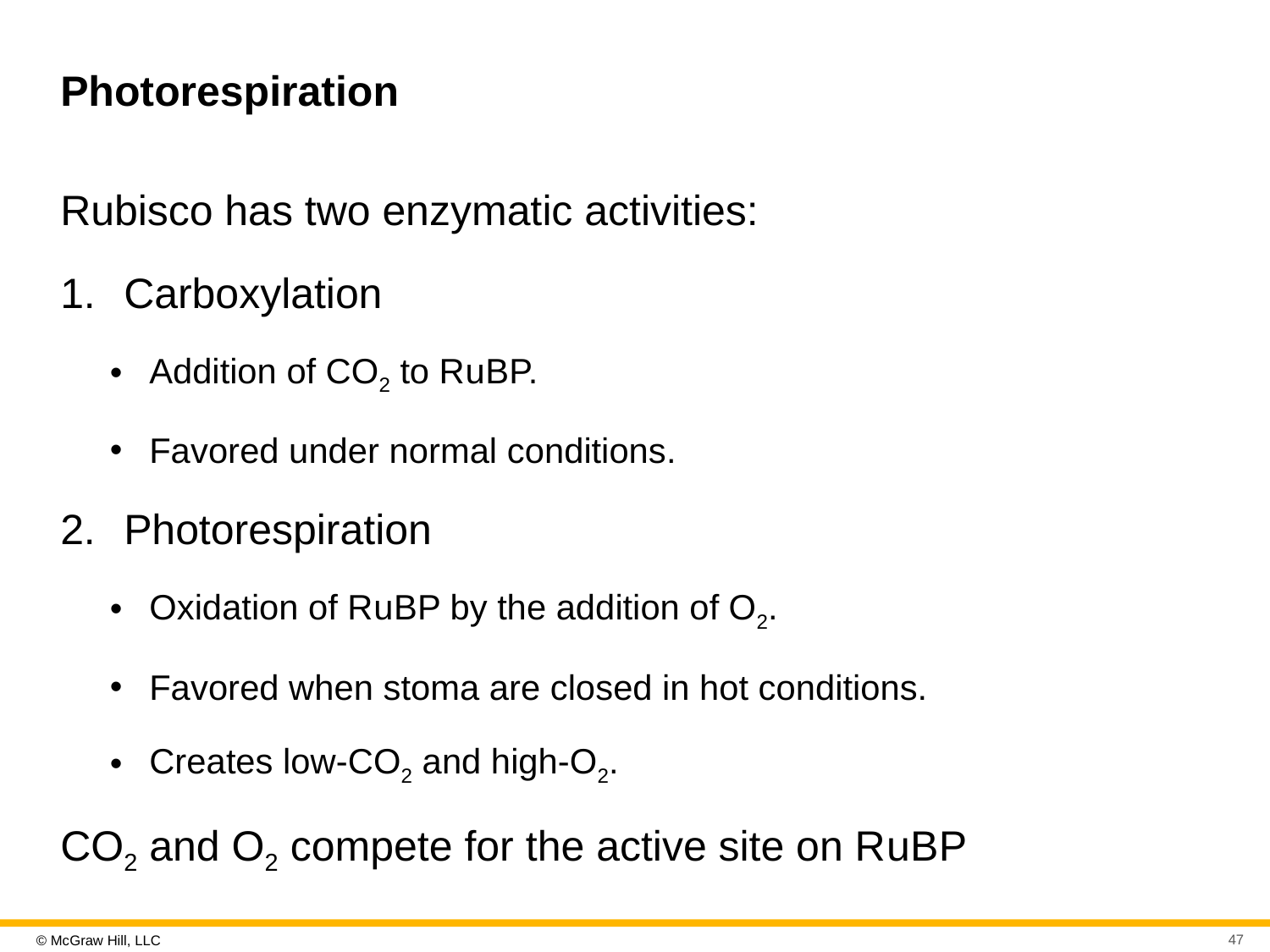

# Photorespiration
Rubisco has two enzymatic activities:
Carboxylation
Addition of CO2 to R u B P.
Favored under normal conditions.
Photorespiration
Oxidation of R u B P by the addition of O2.
Favored when stoma are closed in hot conditions.
Creates low-CO2 and high-O2.
CO2 and O2 compete for the active site on R u B P
47